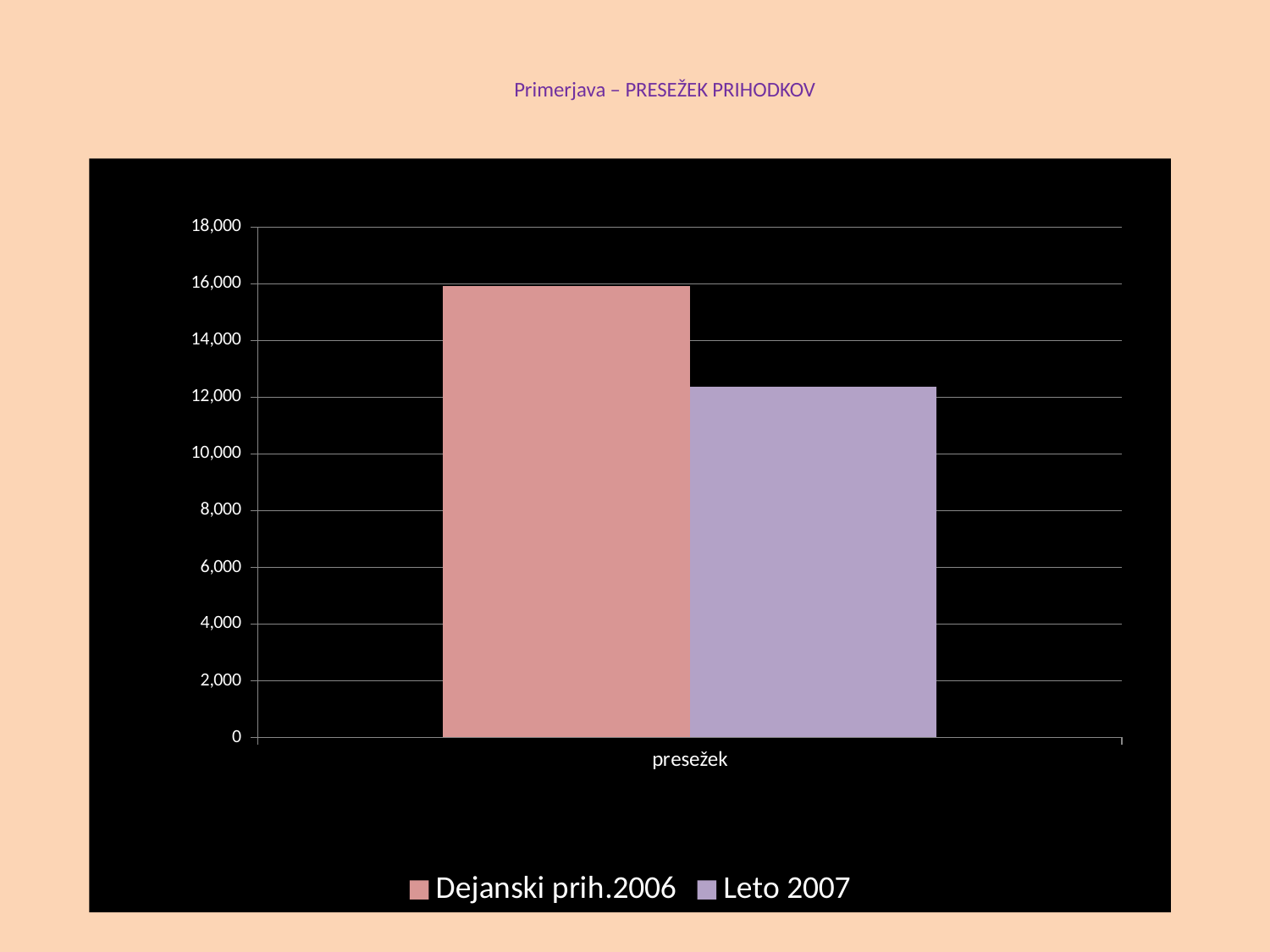

# Primerjava – PRESEŽEK PRIHODKOV

### Chart

| Category | Dejanski prih.2006 | Leto 2007 |
|---|---|---|
| presežek | 15934.31 | 12358.34 |